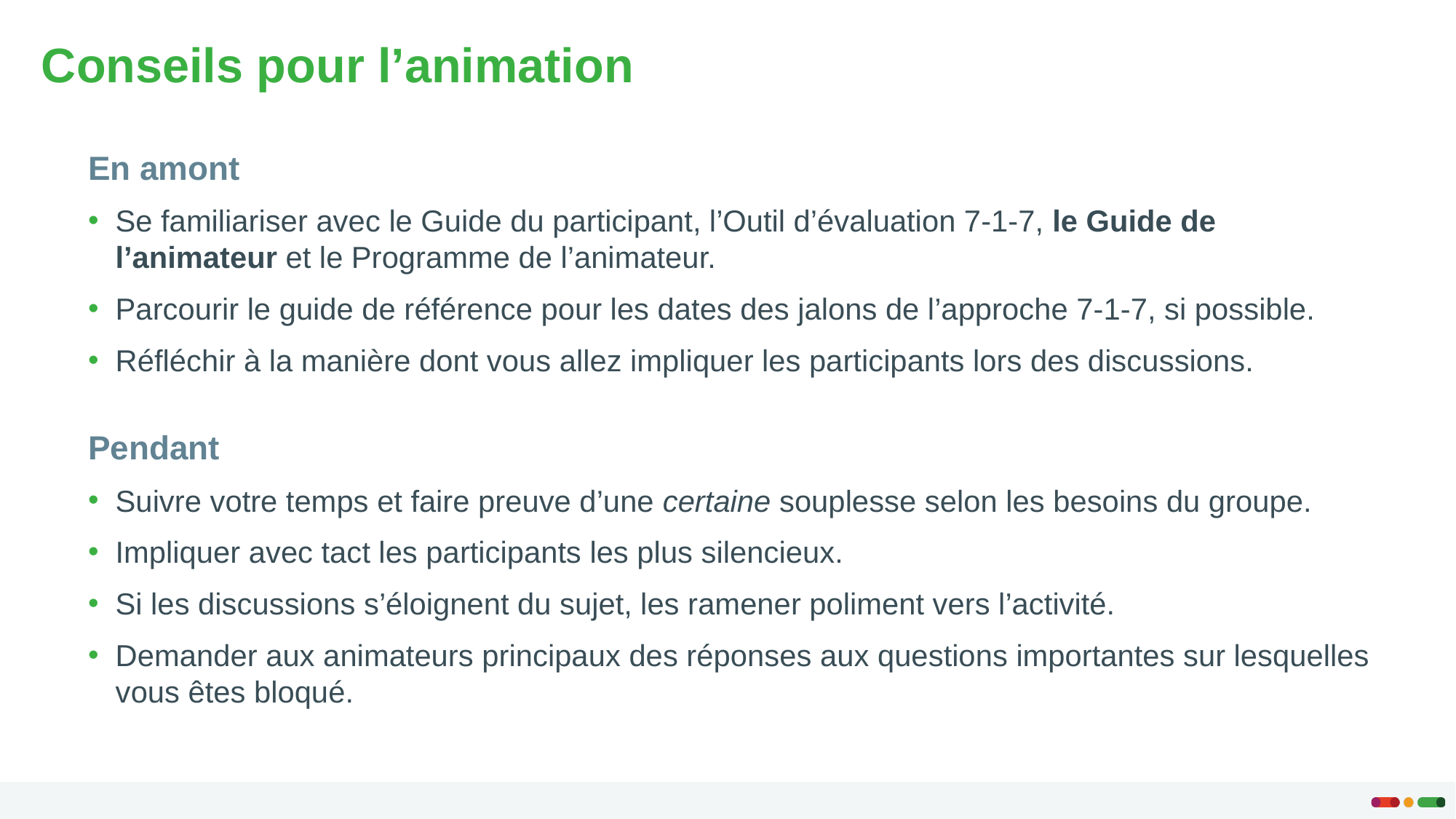

# Conseils pour l’animation
En amont
Se familiariser avec le Guide du participant, l’Outil d’évaluation 7-1-7, le Guide de l’animateur et le Programme de l’animateur.
Parcourir le guide de référence pour les dates des jalons de l’approche 7-1-7, si possible.
Réfléchir à la manière dont vous allez impliquer les participants lors des discussions.

Pendant
Suivre votre temps et faire preuve d’une certaine souplesse selon les besoins du groupe.
Impliquer avec tact les participants les plus silencieux.
Si les discussions s’éloignent du sujet, les ramener poliment vers l’activité.
Demander aux animateurs principaux des réponses aux questions importantes sur lesquelles vous êtes bloqué.